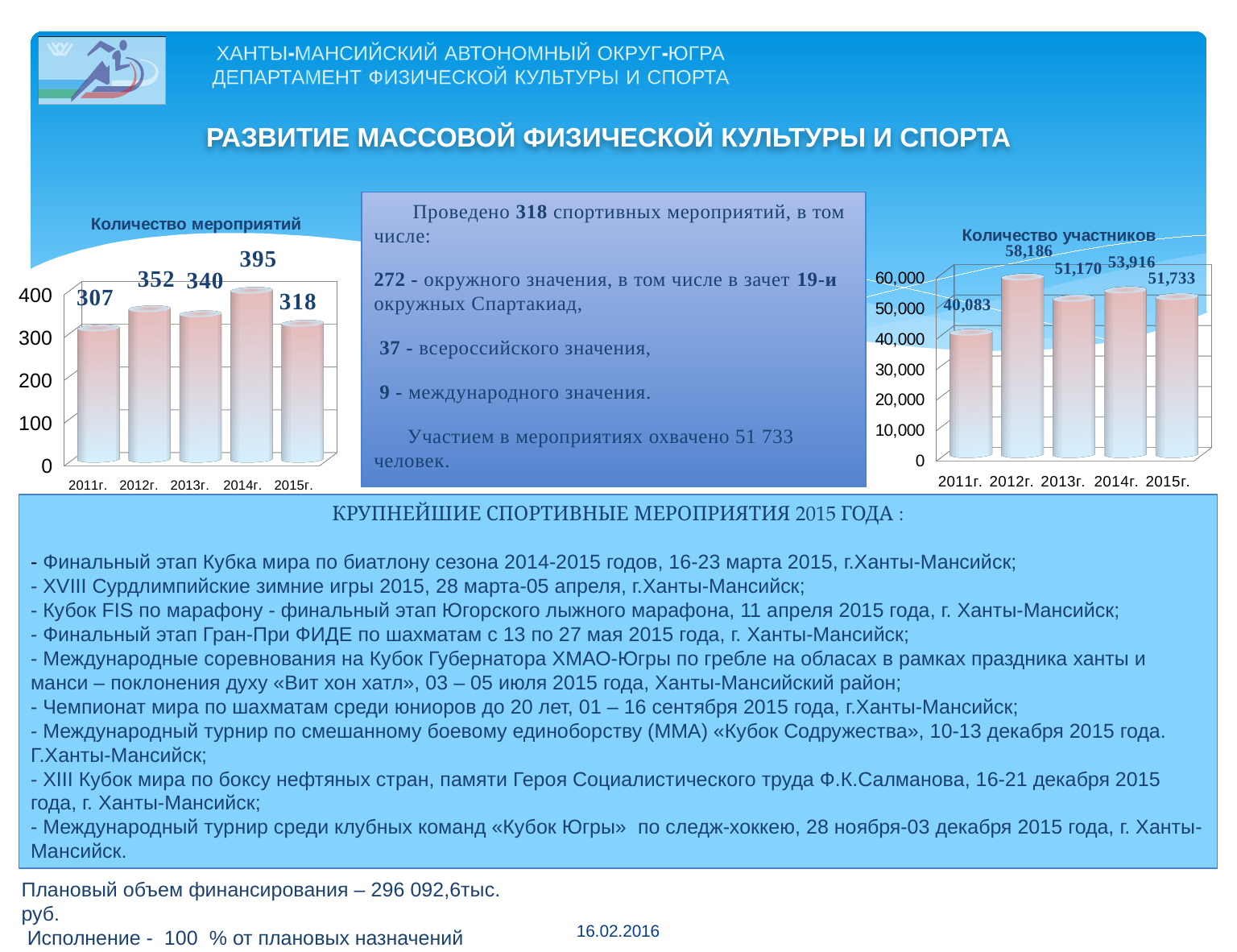

ХАНТЫ-МАНСИЙСКИЙ АВТОНОМНЫЙ ОКРУГ-ЮГРА
ДЕПАРТАМЕНТ ФИЗИЧЕСКОЙ КУЛЬТУРЫ И СПОРТА

РАЗВИТИЕ МАССОВОЙ ФИЗИЧЕСКОЙ КУЛЬТУРЫ И СПОРТА
       Проведено 318 спортивных мероприятий, в том числе:
272 - окружного значения, в том числе в зачет 19-и окружных Спартакиад,
 37 - всероссийского значения,
 9 - международного значения.
      Участием в мероприятиях охвачено 51 733 человек.

[unsupported chart]

[unsupported chart]

КРУПНЕЙШИЕ СПОРТИВНЫЕ МЕРОПРИЯТИЯ 2015 ГОДА :

- Финальный этап Кубка мира по биатлону сезона 2014-2015 годов, 16-23 марта 2015, г.Ханты-Мансийск;
- XVIII Сурдлимпийские зимние игры 2015, 28 марта-05 апреля, г.Ханты-Мансийск;
- Кубок FIS по марафону - финальный этап Югорского лыжного марафона, 11 апреля 2015 года, г. Ханты-Мансийск;
- Финальный этап Гран-При ФИДЕ по шахматам с 13 по 27 мая 2015 года, г. Ханты-Мансийск;
- Международные соревнования на Кубок Губернатора ХМАО-Югры по гребле на обласах в рамках праздника ханты и манси – поклонения духу «Вит хон хатл», 03 – 05 июля 2015 года, Ханты-Мансийский район;
- Чемпионат мира по шахматам среди юниоров до 20 лет, 01 – 16 сентября 2015 года, г.Ханты-Мансийск;
- Международный турнир по смешанному боевому единоборству (ММА) «Кубок Содружества», 10-13 декабря 2015 года. Г.Ханты-Мансийск;
- XIII Кубок мира по боксу нефтяных стран, памяти Героя Социалистического труда Ф.К.Салманова, 16-21 декабря 2015 года, г. Ханты-Мансийск;
- Международный турнир среди клубных команд «Кубок Югры»  по следж-хоккею, 28 ноября-03 декабря 2015 года, г. Ханты-Мансийск.
Плановый объем финансирования – 296 092,6тыс. руб.
 Исполнение -  100  % от плановых назначений
16.02.2016